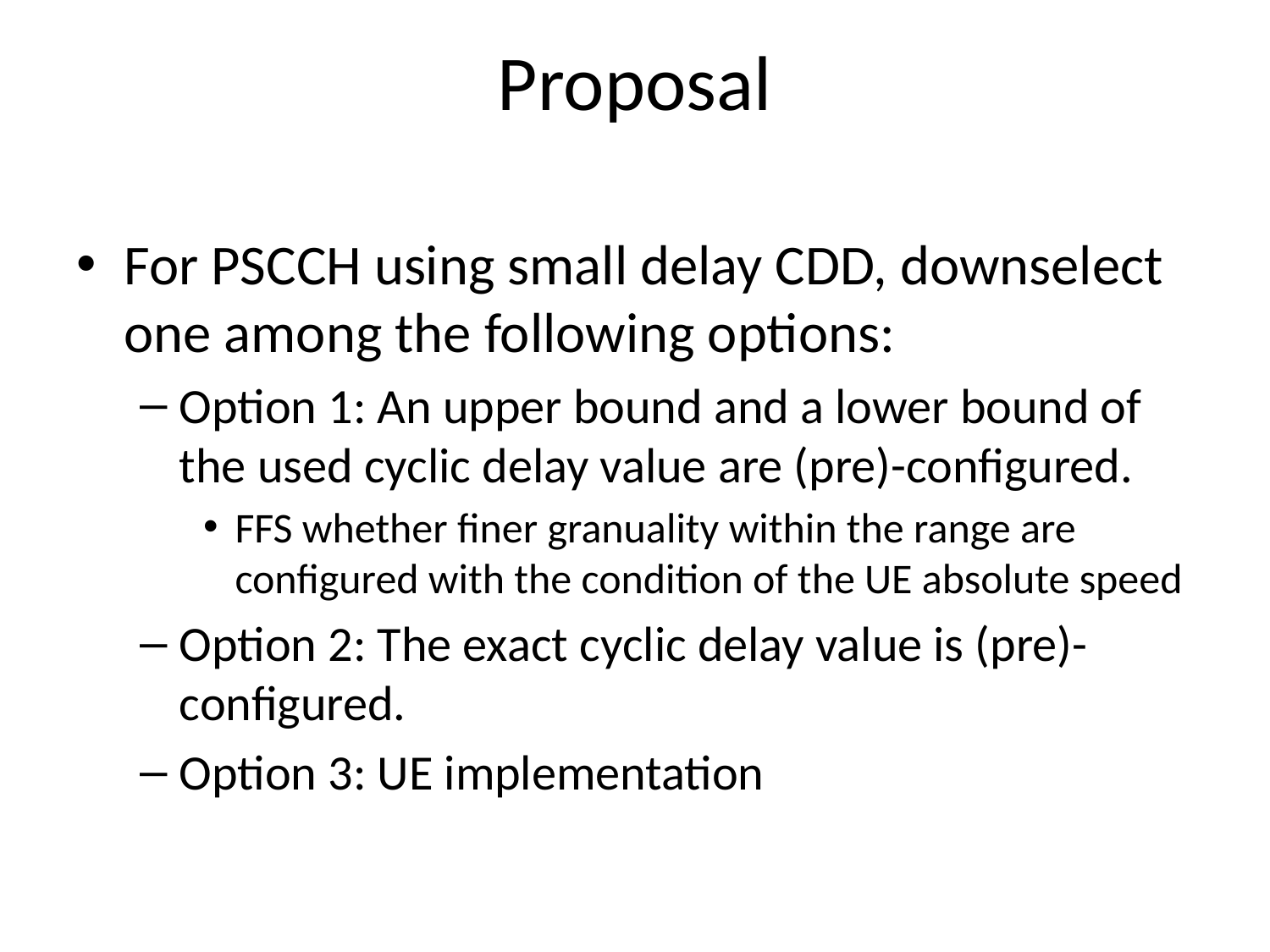

# Proposal
For PSCCH using small delay CDD, downselect one among the following options:
Option 1: An upper bound and a lower bound of the used cyclic delay value are (pre)-configured.
FFS whether finer granuality within the range are configured with the condition of the UE absolute speed
Option 2: The exact cyclic delay value is (pre)-configured.
Option 3: UE implementation